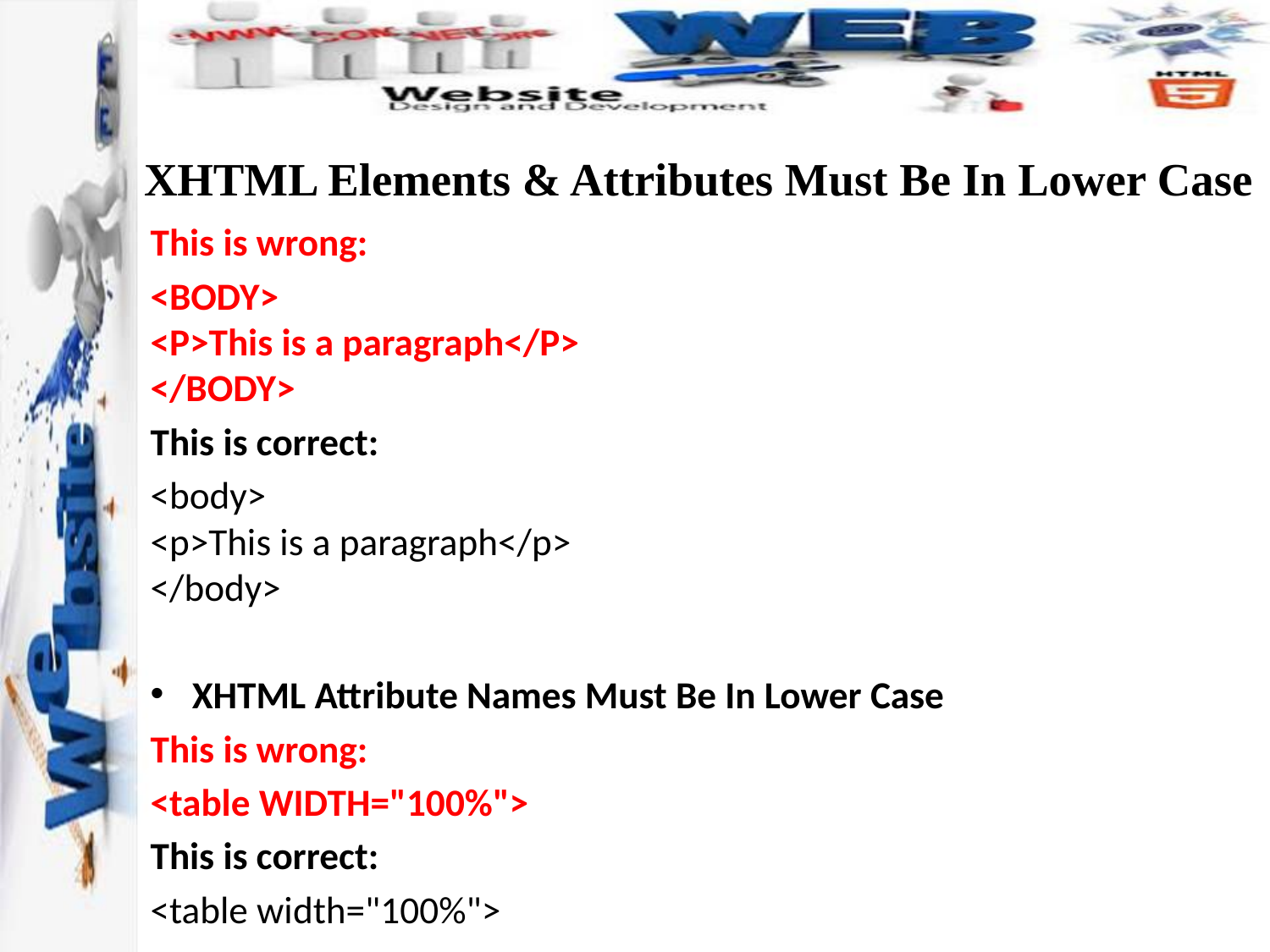

# XHTML Elements & Attributes Must Be In Lower Case
This is wrong:
<BODY>
<P>This is a paragraph</P>
</BODY>
This is correct:
<body>
<p>This is a paragraph</p>
</body>

XHTML Attribute Names Must Be In Lower Case
This is wrong:
<table WIDTH="100%">
This is correct:
<table width="100%">